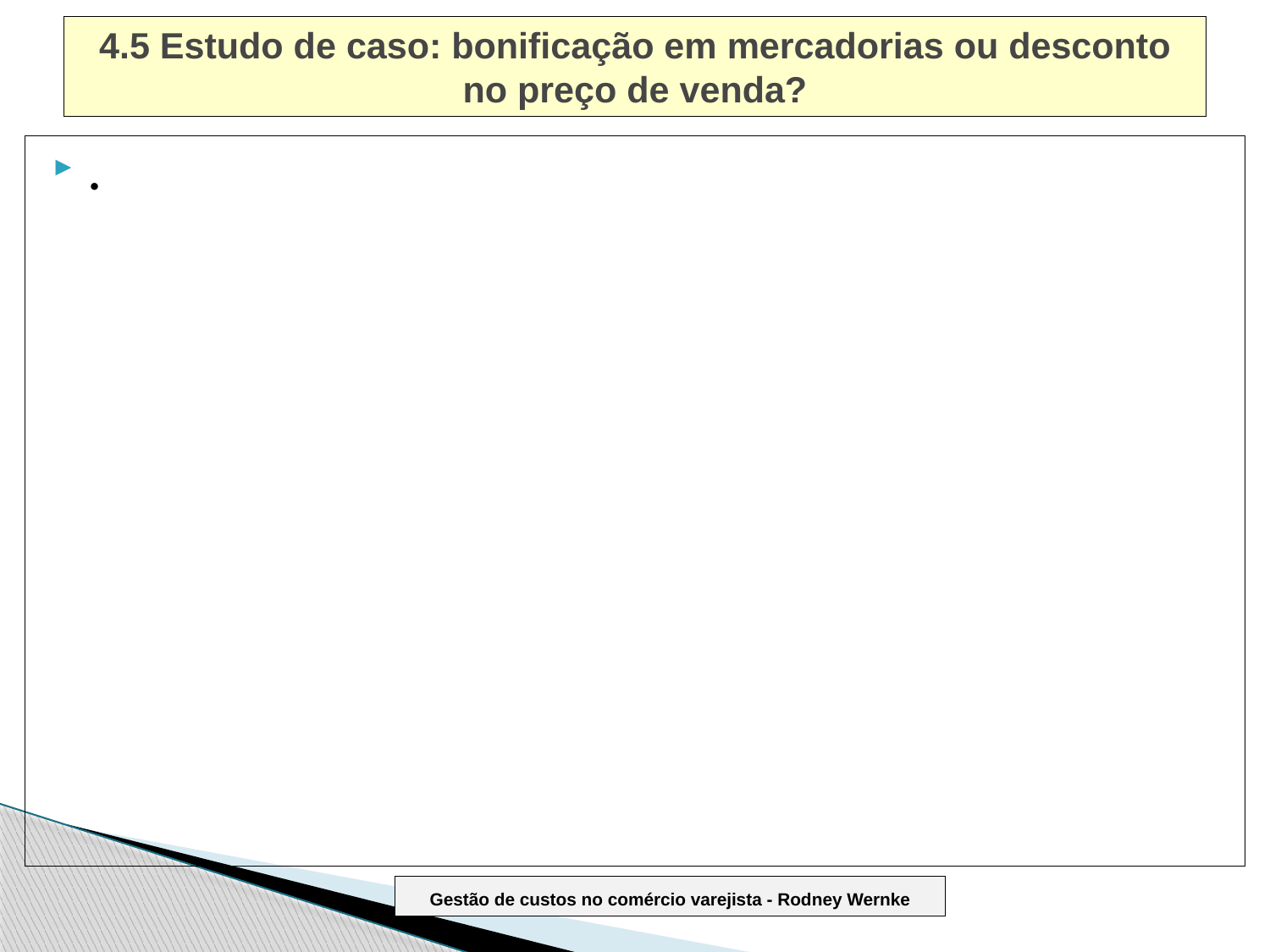

# 4.5 Estudo de caso: bonificação em mercadorias ou desconto no preço de venda?
.
Gestão de custos no comércio varejista - Rodney Wernke